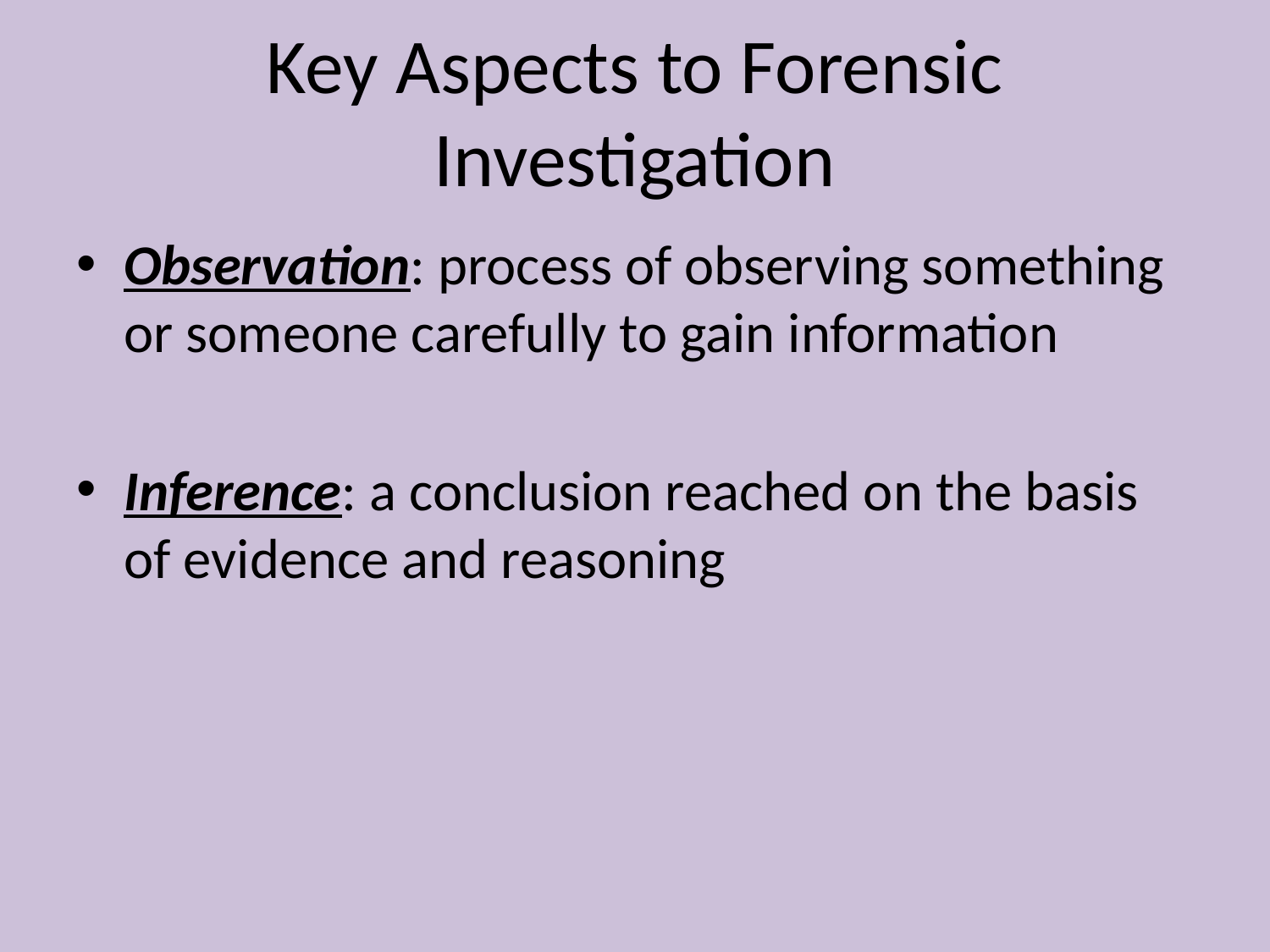

# Key Aspects to Forensic Investigation
Observation: process of observing something or someone carefully to gain information

Inference: a conclusion reached on the basis of evidence and reasoning